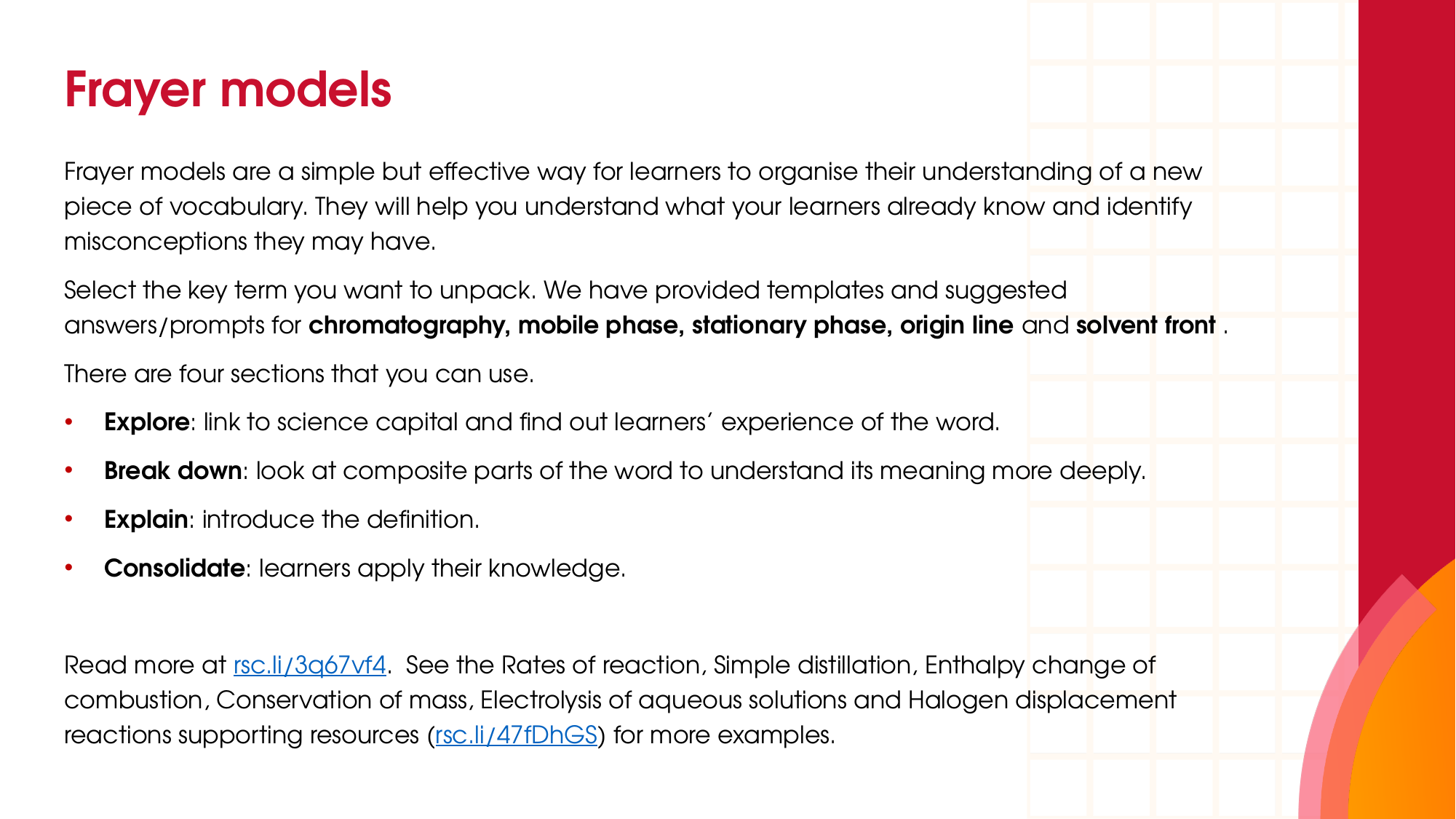

# Frayer models
Frayer models are a simple but effective way for learners to organise their understanding of a new piece of vocabulary. They will help you understand what your learners already know and identify misconceptions they may have.
Select the key term you want to unpack. We have provided templates and suggested answers/prompts for chromatography, mobile phase, stationary phase, origin line and solvent front .
There are four sections that you can use.
Explore: link to science capital and find out learners’ experience of the word.
Break down: look at composite parts of the word to understand its meaning more deeply.
Explain: introduce the definition.
Consolidate: learners apply their knowledge.

Read more at rsc.li/3q67vf4.  See the Rates of reaction, Simple distillation, Enthalpy change of combustion, Conservation of mass, Electrolysis of aqueous solutions and Halogen displacement reactions supporting resources (rsc.li/47fDhGS) for more examples.